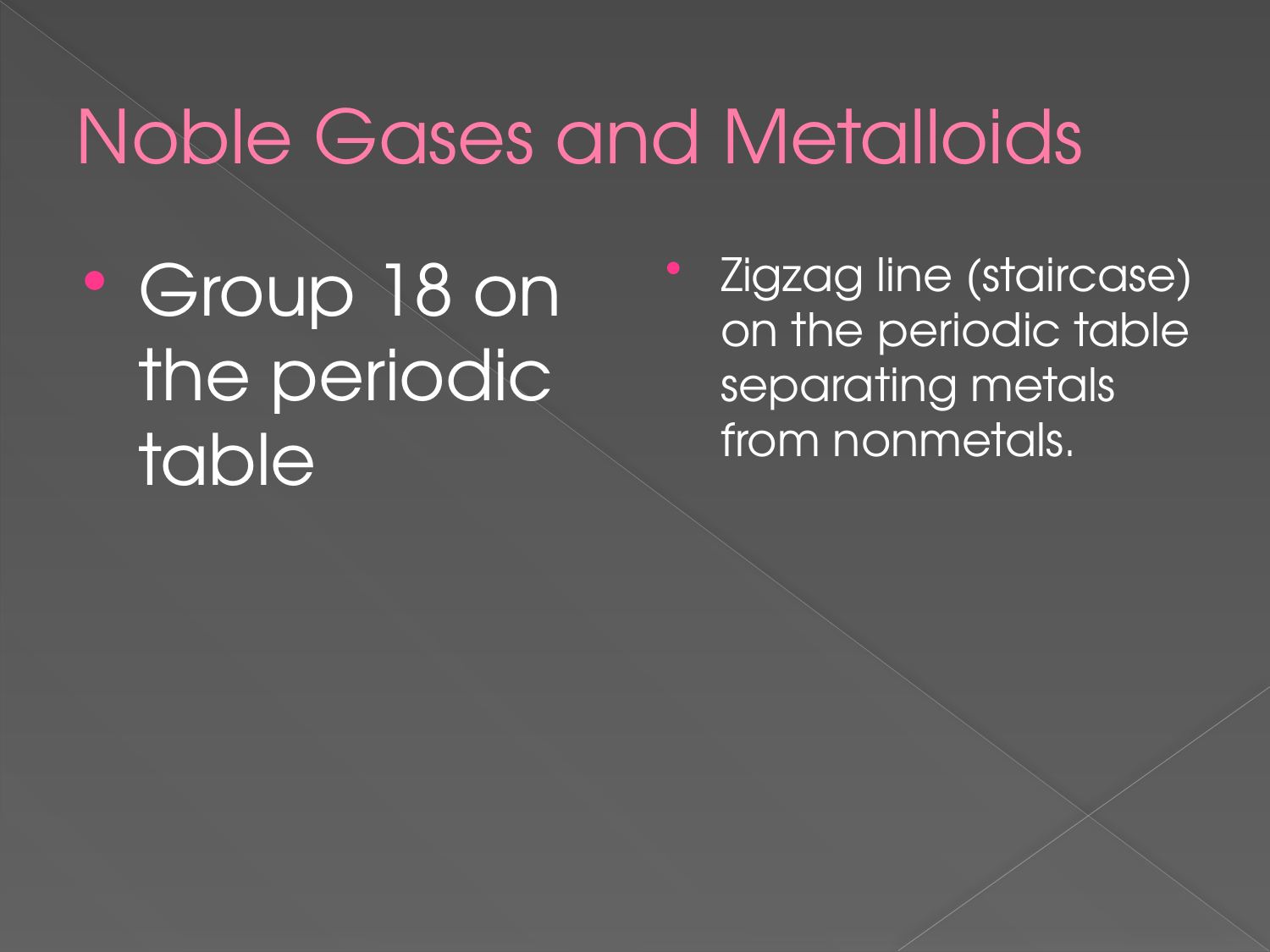

# Noble Gases and Metalloids
Group 18 on the periodic table
Zigzag line (staircase) on the periodic table separating metals from nonmetals.